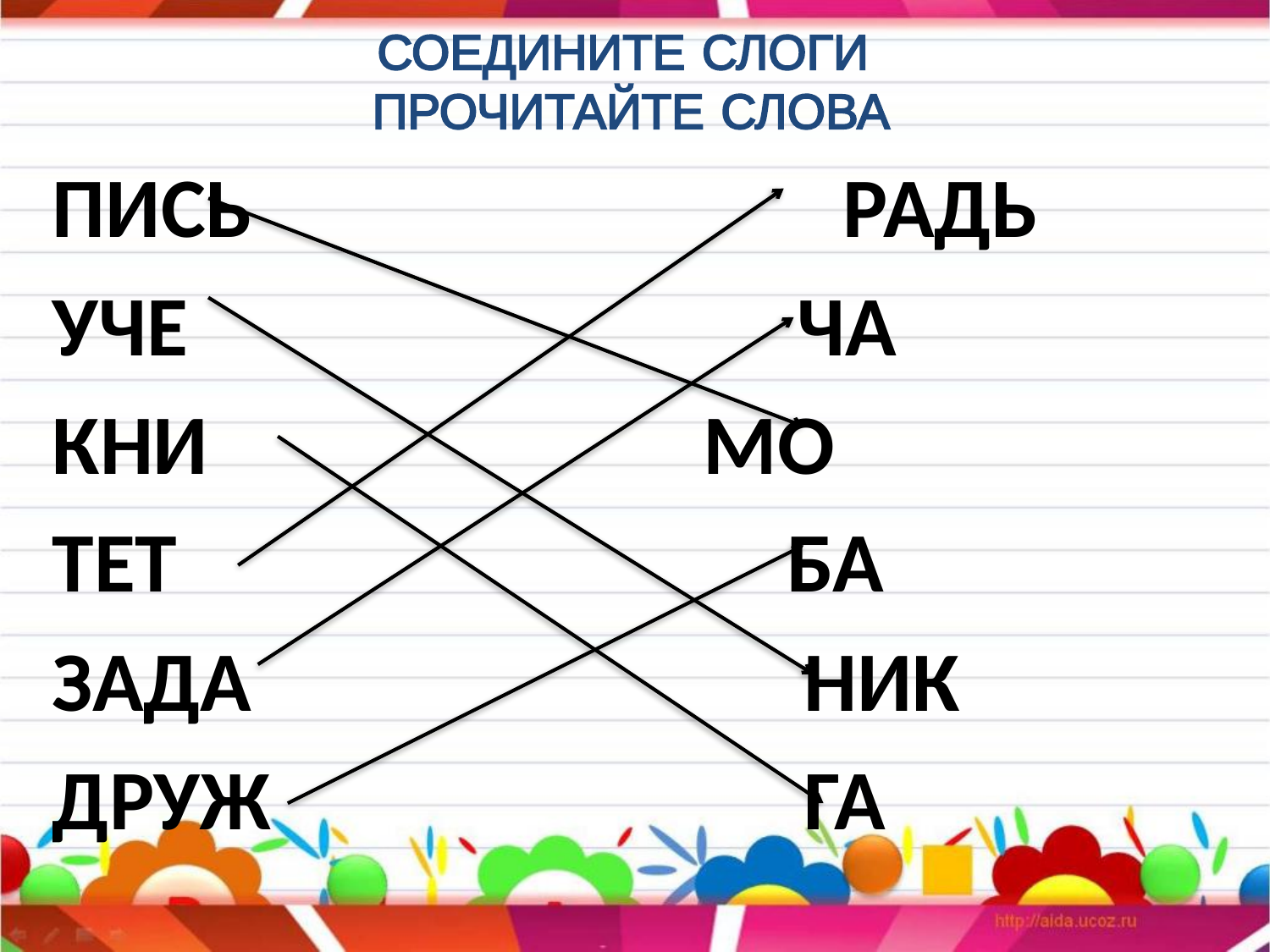

# СОЕДИНИТЕ СЛОГИ ПРОЧИТАЙТЕ СЛОВА
ПИСЬ                               РАДЬ
УЧЕ                                ЧА
КНИ                          МО
ТЕТ                                БА
ЗАДА                             НИК
ДРУЖ                            ГА